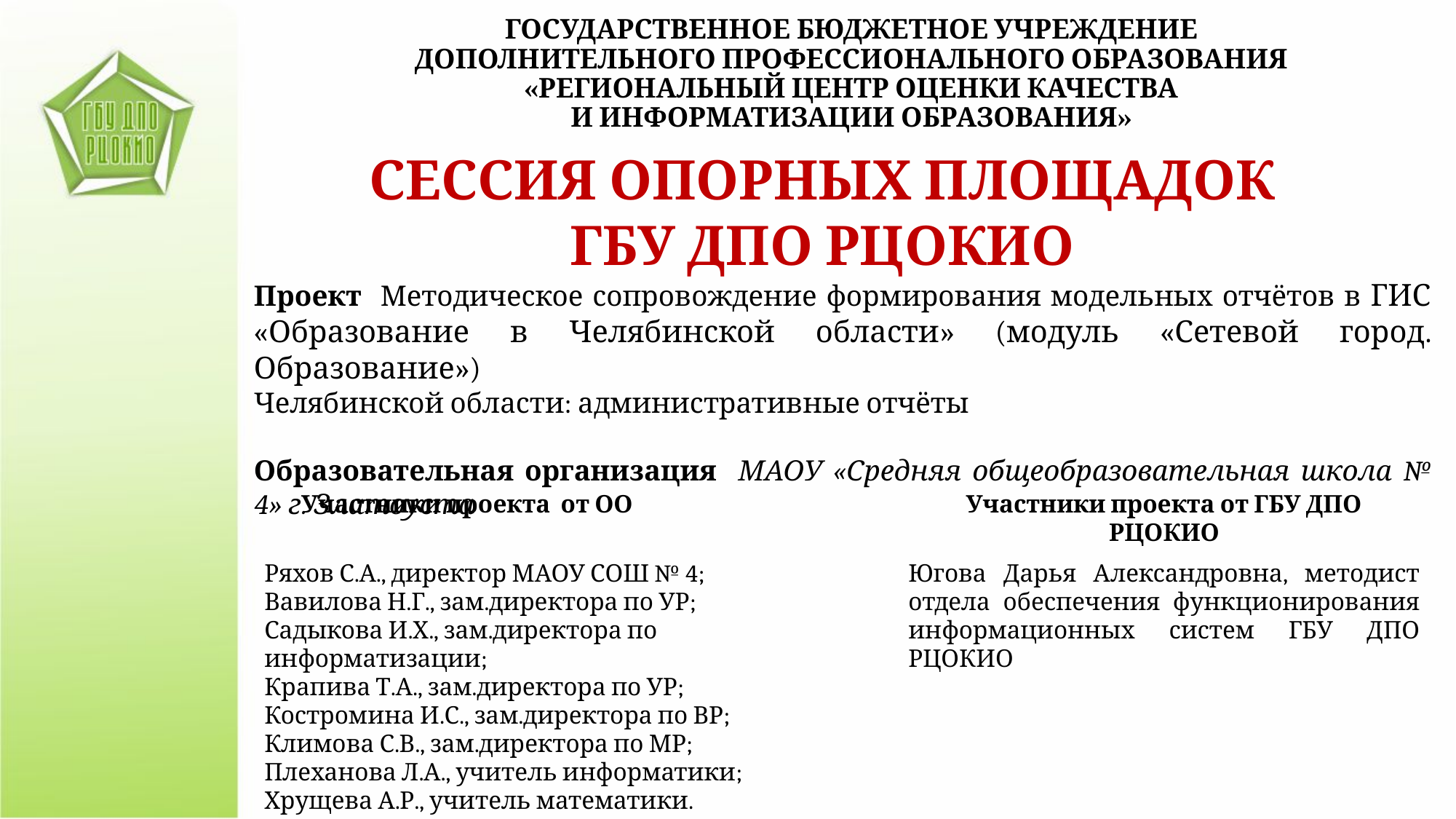

ГОСУДАРСТВЕННОЕ БЮДЖЕТНОЕ УЧРЕЖДЕНИЕ
ДОПОЛНИТЕЛЬНОГО ПРОФЕССИОНАЛЬНОГО ОБРАЗОВАНИЯ
«РЕГИОНАЛЬНЫЙ ЦЕНТР ОЦЕНКИ КАЧЕСТВА
И ИНФОРМАТИЗАЦИИ ОБРАЗОВАНИЯ»

СЕССИЯ ОПОРНЫХ ПЛОЩАДОК
ГБУ ДПО РЦОКИО
Проект  Методическое сопровождение формирования модельных отчётов в ГИС «Образование в Челябинской области» (модуль «Сетевой город. Образование»)
Челябинской области: административные отчёты

Образовательная организация  МАОУ «Средняя общеобразовательная школа № 4» г. Златоуста
| Участники проекта от ОО | Участники проекта от ГБУ ДПО РЦОКИО |
| --- | --- |
| Ряхов С.А., директор МАОУ СОШ № 4; Вавилова Н.Г., зам.директора по УР; Садыкова И.Х., зам.директора по информатизации; Крапива Т.А., зам.директора по УР; Костромина И.С., зам.директора по ВР; Климова С.В., зам.директора по МР; Плеханова Л.А., учитель информатики; Хрущева А.Р., учитель математики. | Югова Дарья Александровна, методист отдела обеспечения функционирования информационных систем ГБУ ДПО РЦОКИО |
|  |  |